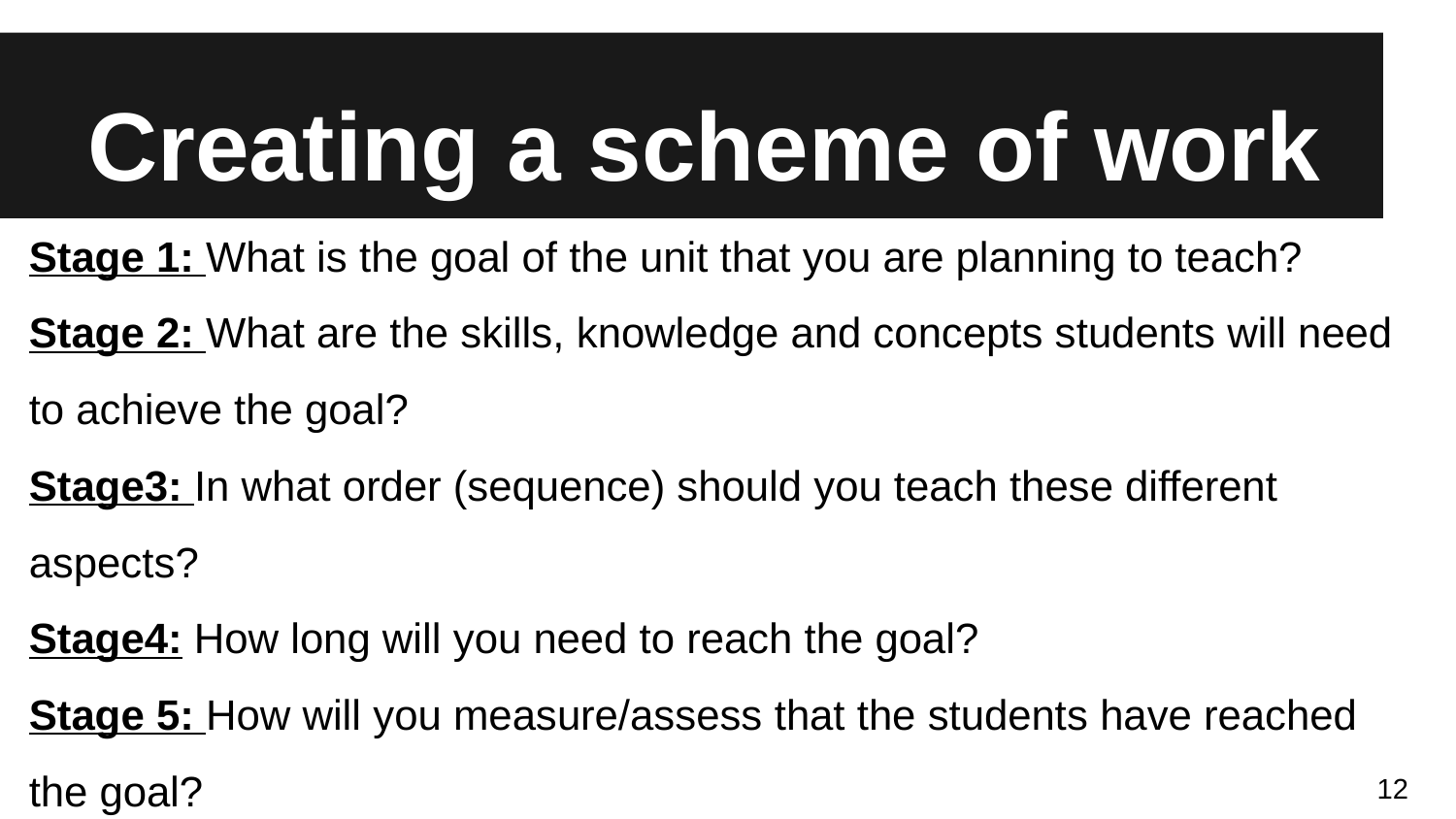

# Creating a scheme of work
Stage 1: What is the goal of the unit that you are planning to teach?
Stage 2: What are the skills, knowledge and concepts students will need to achieve the goal?
Stage3: In what order (sequence) should you teach these different aspects?
Stage4: How long will you need to reach the goal?
Stage 5: How will you measure/assess that the students have reached the goal?

12